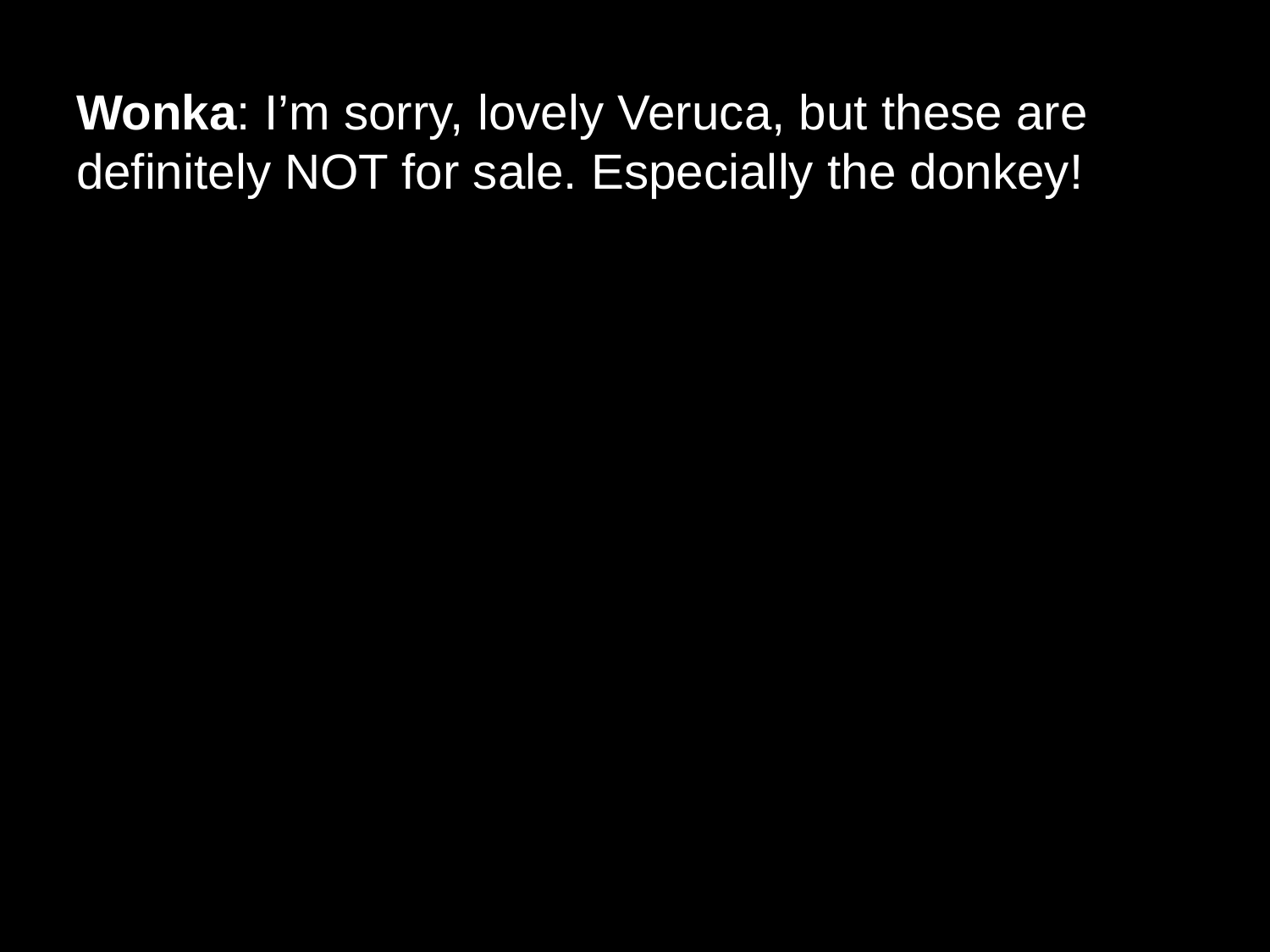

# Wonka: I’m sorry, lovely Veruca, but these are definitely NOT for sale. Especially the donkey!